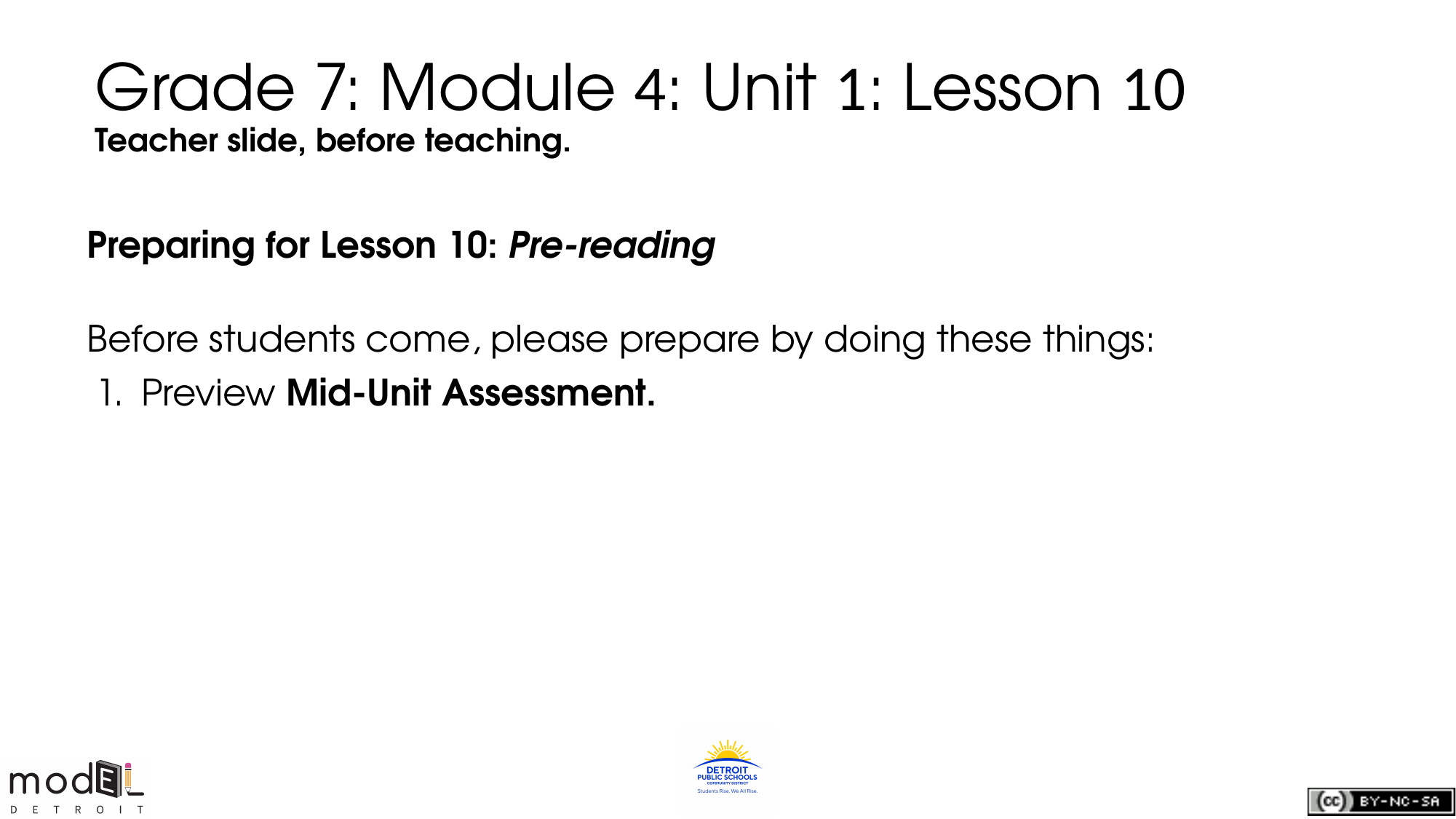

Grade 7: Module 4: Unit 1: Lesson 10
Teacher slide, before teaching.
Preparing for Lesson 10: Pre-reading

Before students come, please prepare by doing these things:
Preview Mid-Unit Assessment.